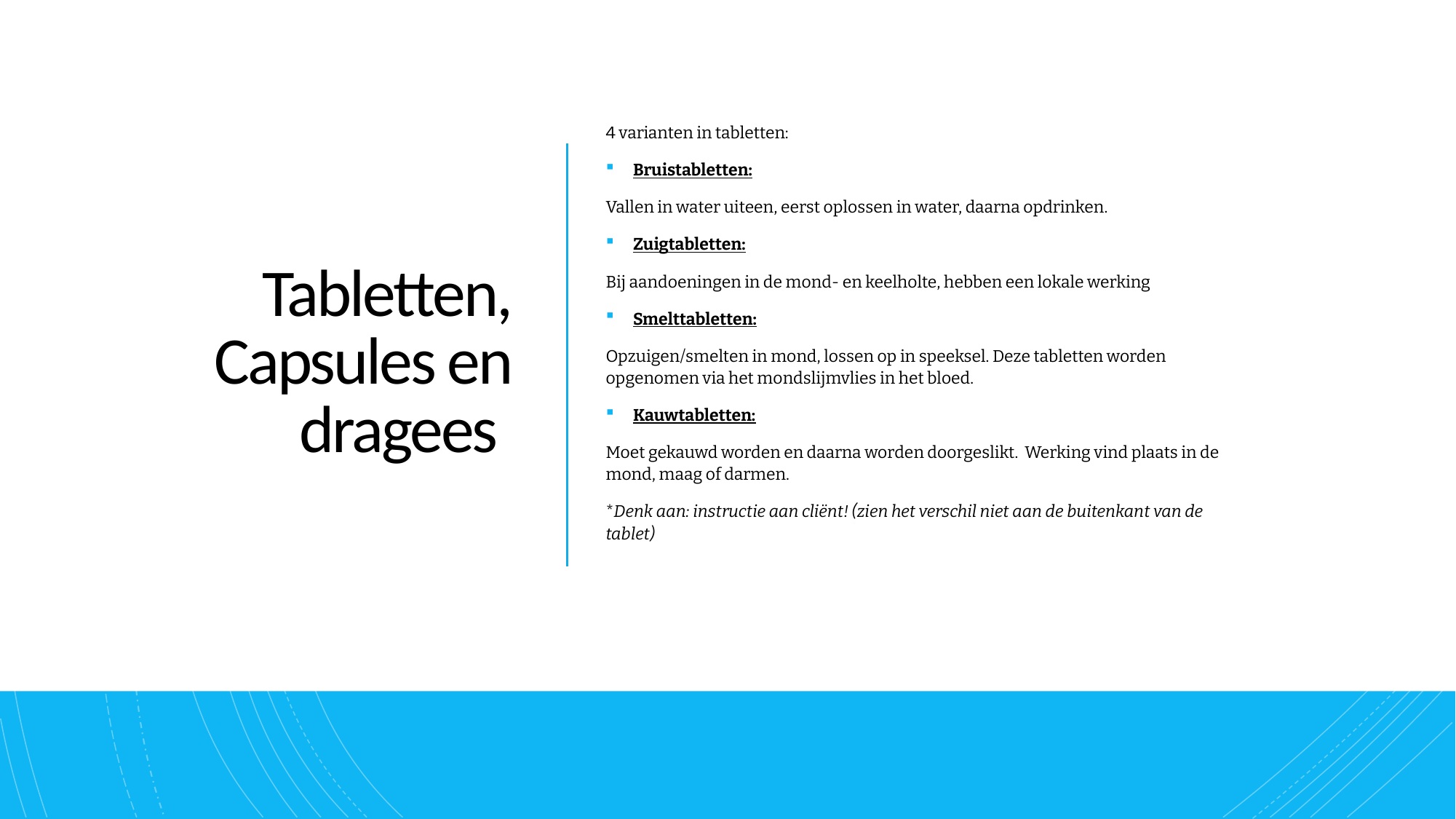

# Tabletten, Capsules en dragees
4 varianten in tabletten:
Bruistabletten:
Vallen in water uiteen, eerst oplossen in water, daarna opdrinken.
Zuigtabletten:
Bij aandoeningen in de mond- en keelholte, hebben een lokale werking
Smelttabletten:
Opzuigen/smelten in mond, lossen op in speeksel. Deze tabletten worden opgenomen via het mondslijmvlies in het bloed.
Kauwtabletten:
Moet gekauwd worden en daarna worden doorgeslikt.  Werking vind plaats in de mond, maag of darmen.
*Denk aan: instructie aan cliënt! (zien het verschil niet aan de buitenkant van de tablet)